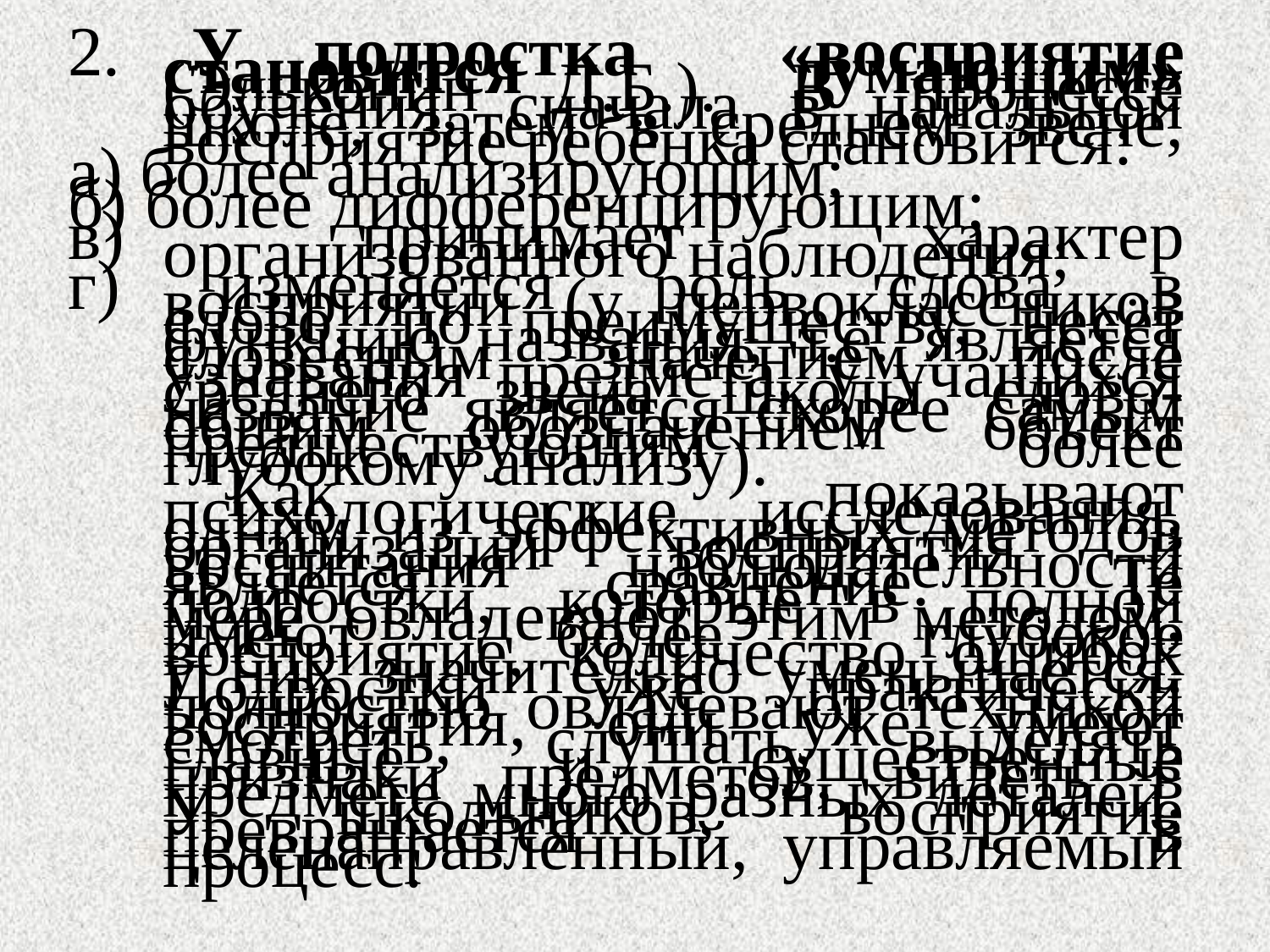

2. У подростка  «восприятие становится думающим» (Эльконин Д.Б.). В процессе обучения, сначала в начальной школе, затем в среднем звене, восприятие ребёнка становится:
а) более анализирующим;
б) более дифференцирующим;
в) принимает характер организованного наблюдения;
г) изменяется роль слова в восприятии (у первоклассников слово, по преимуществу, несёт функцию названия, т.е. является словесным значением после узнавания предмета, у учащихся среднего звена школы слово-название является скорее самым общим обозначением объект предшествующим более глубокому анализу).
		Как показывают психологические исследования, одним из эффективных методов организации восприятия и воспитания наблюдательности является сравнение. Те подростки, которые в полной мере овладевают этим методом, имеют более глубокое восприятие, количество ошибок у них значительно уменьшается. Подростки уже практически полностью овладевают техникой восприятия, они уже умеют смотреть, слушать, выделять главные и существенные признаки предметов, видеть в предмете много разных деталей. У школьников, восприятие превращается в целенаправленный, управляемый процесс.